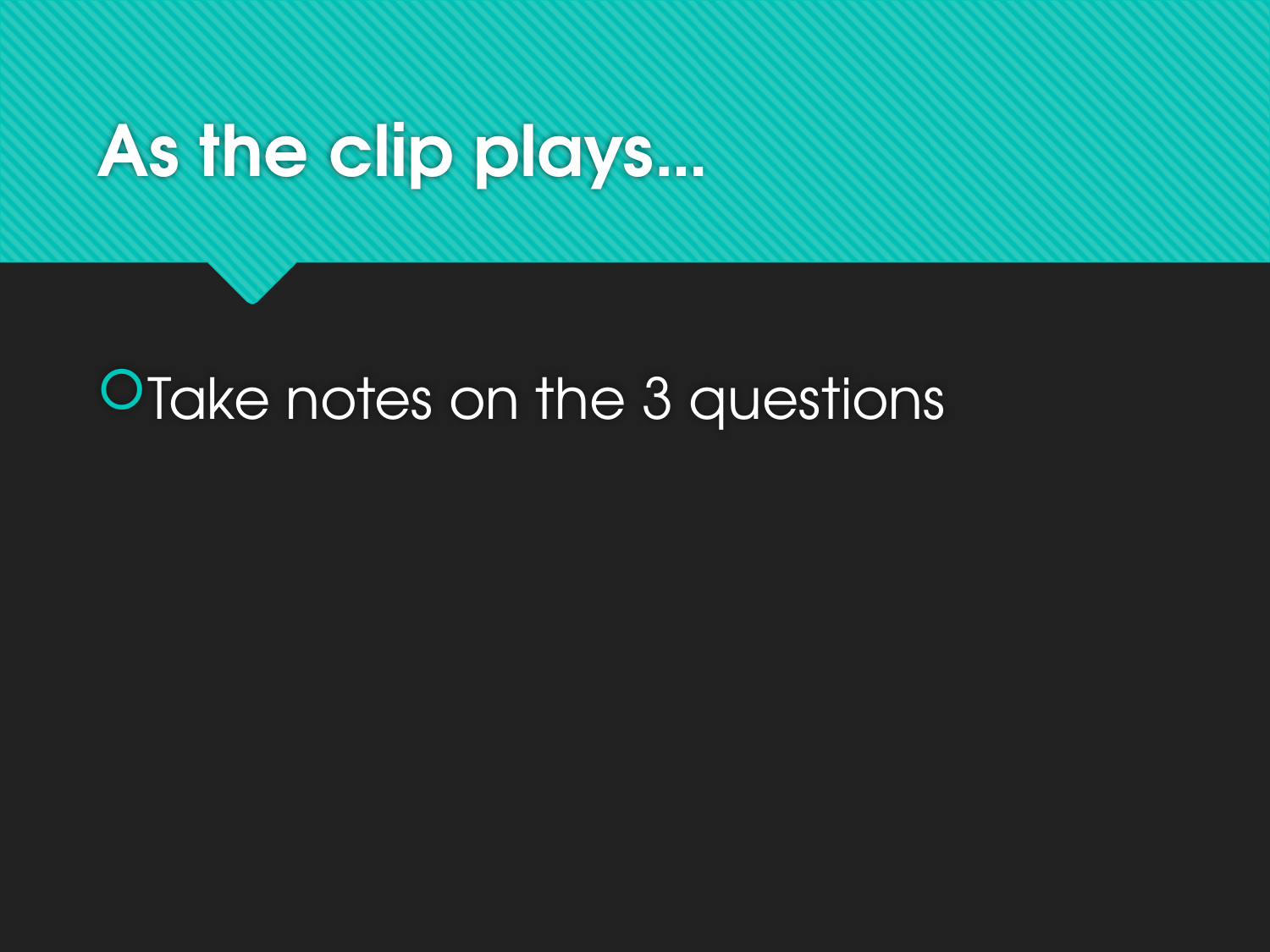

# As the clip plays…
Take notes on the 3 questions